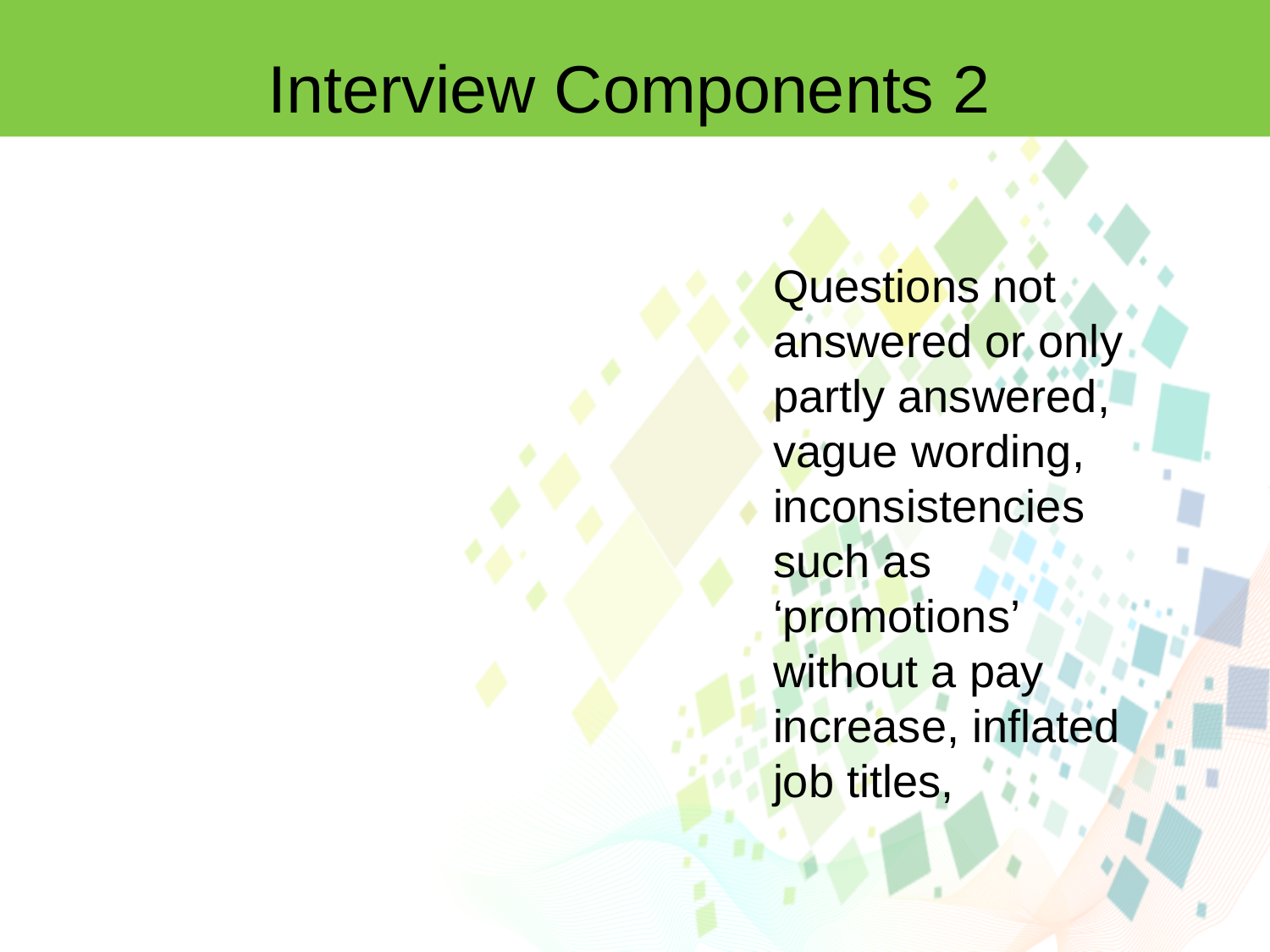

Interview Components 2
Questions not answered or only partly answered, vague wording, inconsistencies such as ‘promotions’  without a pay increase, inflated job titles,